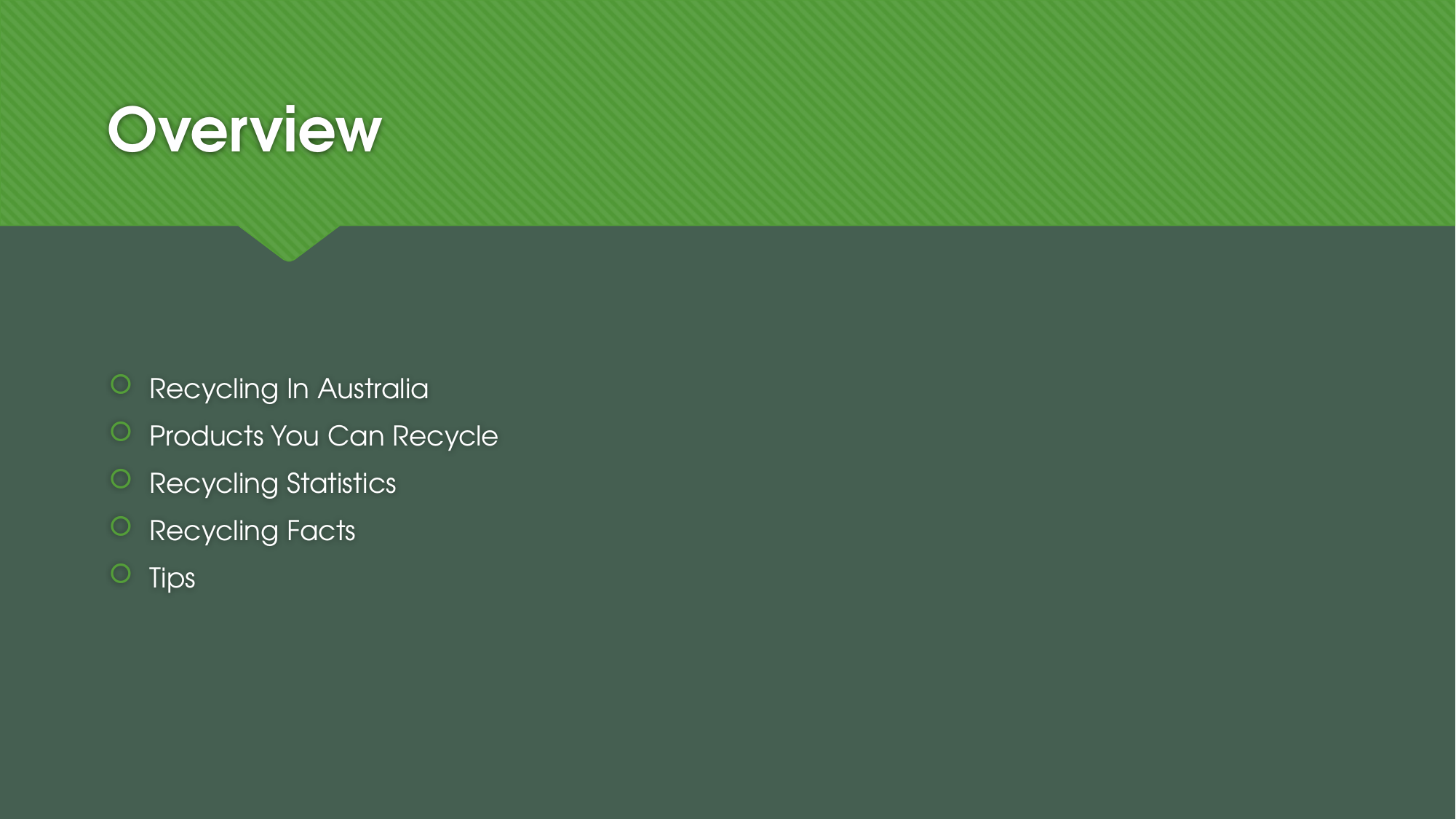

# Overview
Recycling In Australia
Products You Can Recycle
Recycling Statistics
Recycling Facts
Tips